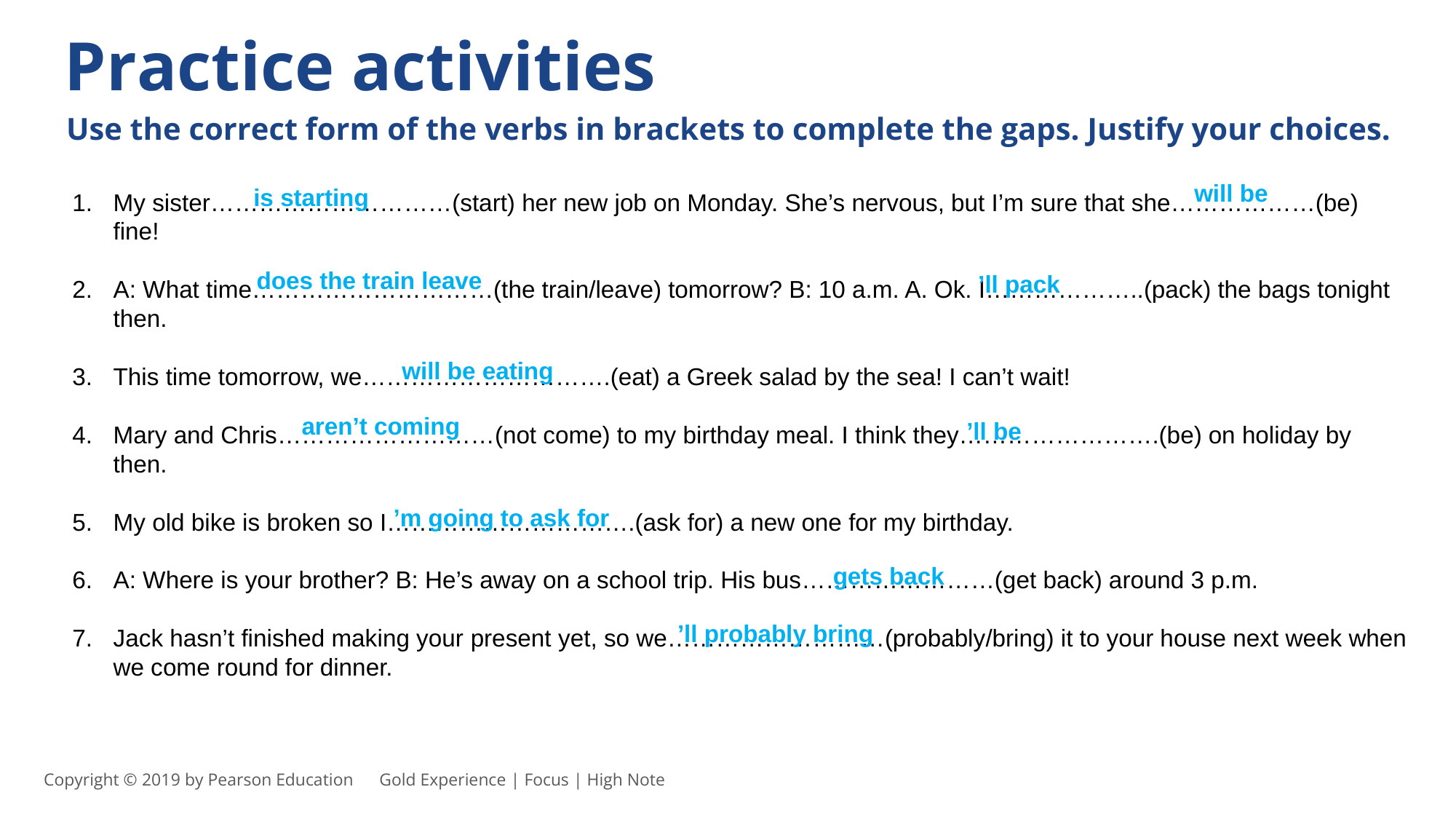

Practice activities
Use the correct form of the verbs in brackets to complete the gaps. Justify your choices.

My sister…………………………(start) her new job on Monday. She’s nervous, but I’m sure that she………………(be) fine!

A: What time…………………………(the train/leave) tomorrow? B: 10 a.m. A. Ok. I………………..(pack) the bags tonight then.

This time tomorrow, we………………………….(eat) a Greek salad by the sea! I can’t wait!

Mary and Chris………………………(not come) to my birthday meal. I think they…………………….(be) on holiday by then.

My old bike is broken so I………………………….(ask for) a new one for my birthday.

A: Where is your brother? B: He’s away on a school trip. His bus……………………(get back) around 3 p.m.

Jack hasn’t finished making your present yet, so we………………………(probably/bring) it to your house next week when we come round for dinner.
will be
is starting
does the train leave
’ll pack
will be eating
aren’t coming
’ll be
’m going to ask for

gets back

’ll probably bring
Copyright © 2019 by Pearson Education      Gold Experience | Focus | High Note